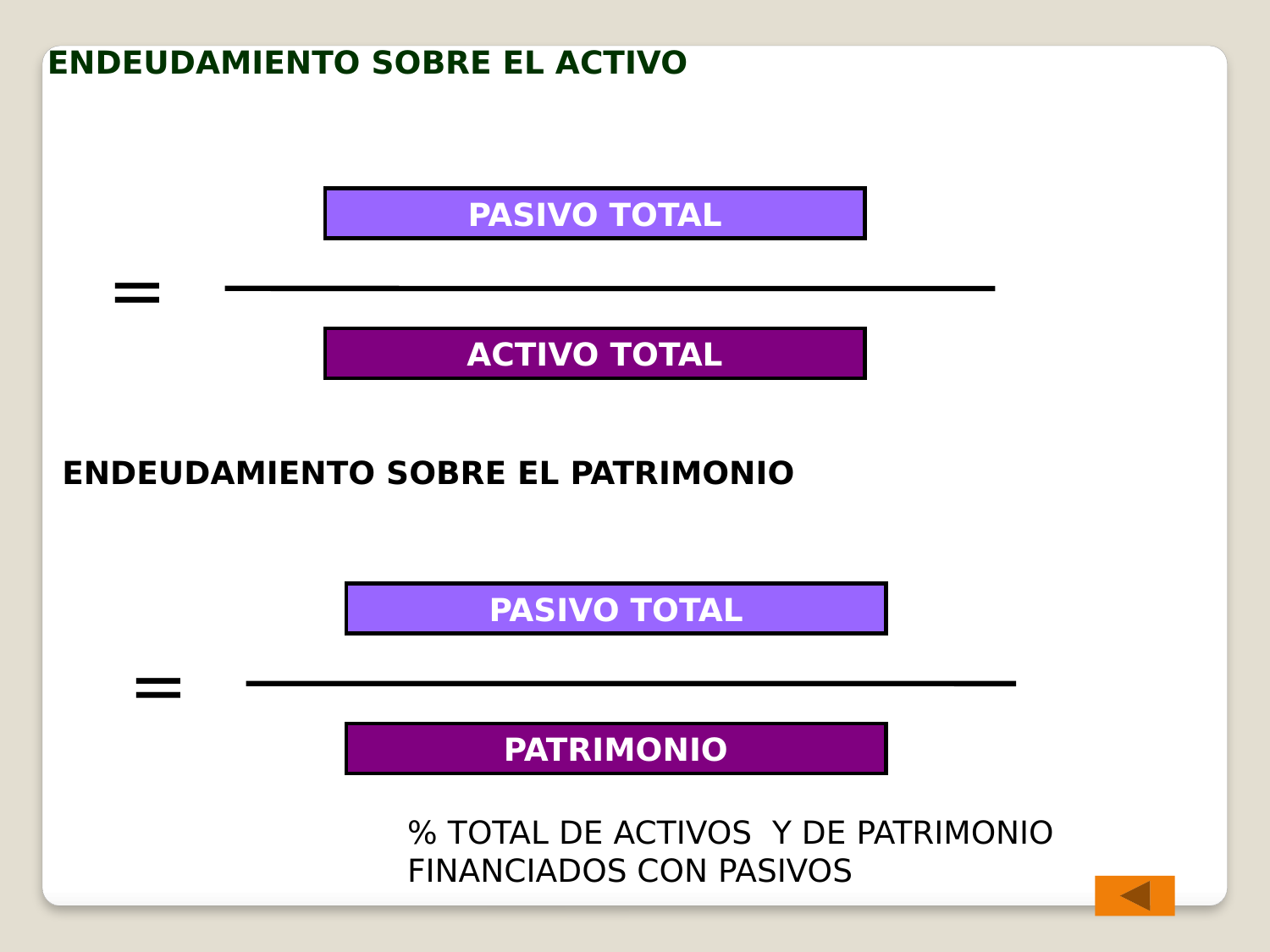

ENDEUDAMIENTO SOBRE EL ACTIVO
PASIVO TOTAL
=

ACTIVO TOTAL
ENDEUDAMIENTO SOBRE EL PATRIMONIO
PASIVO TOTAL
=

PATRIMONIO
% TOTAL DE ACTIVOS  Y DE PATRIMONIO FINANCIADOS CON PASIVOS